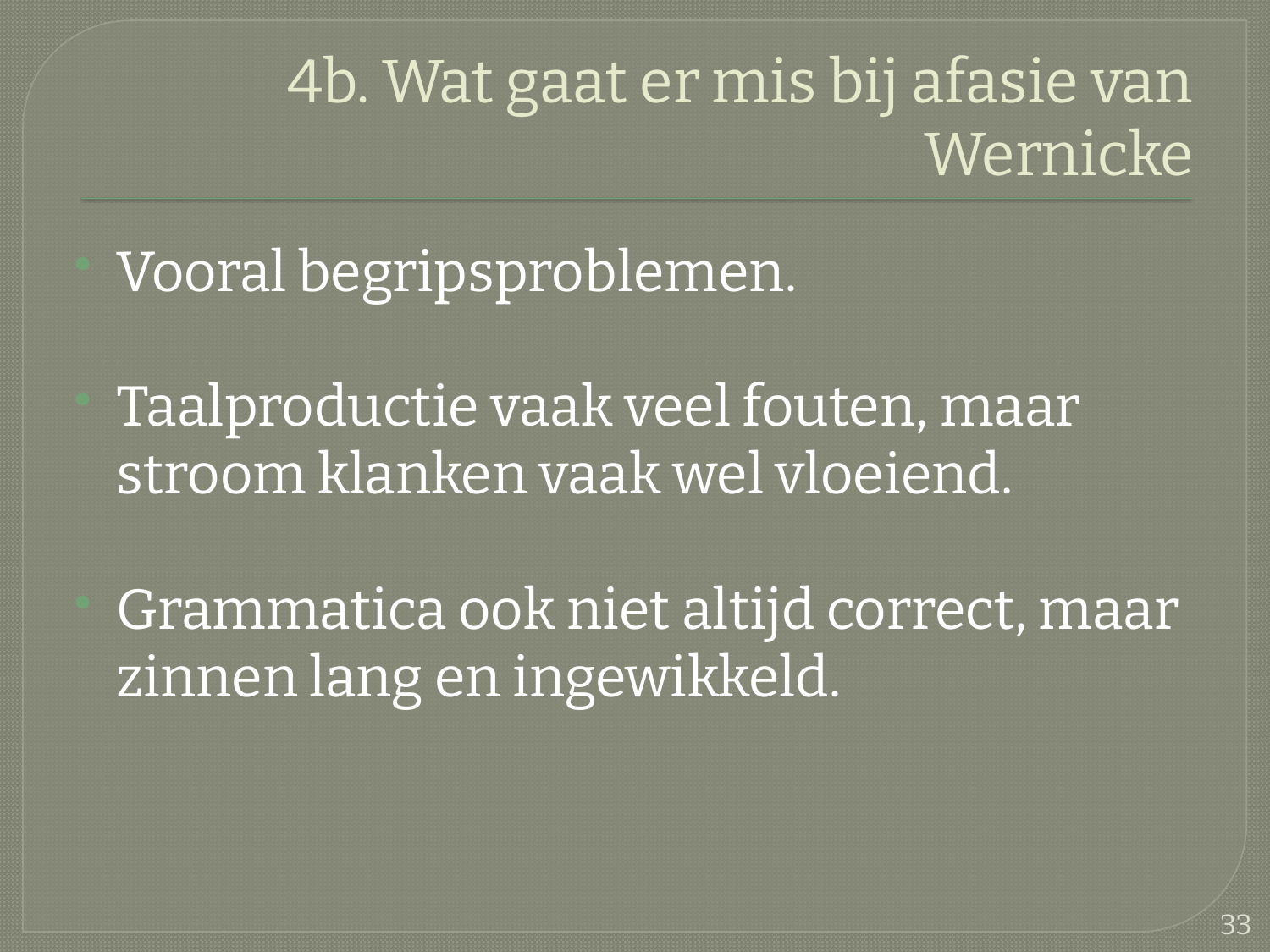

# 4b. Wat gaat er mis bij afasie van Wernicke
Vooral begripsproblemen.

Taalproductie vaak veel fouten, maar stroom klanken vaak wel vloeiend.

Grammatica ook niet altijd correct, maar zinnen lang en ingewikkeld.

33